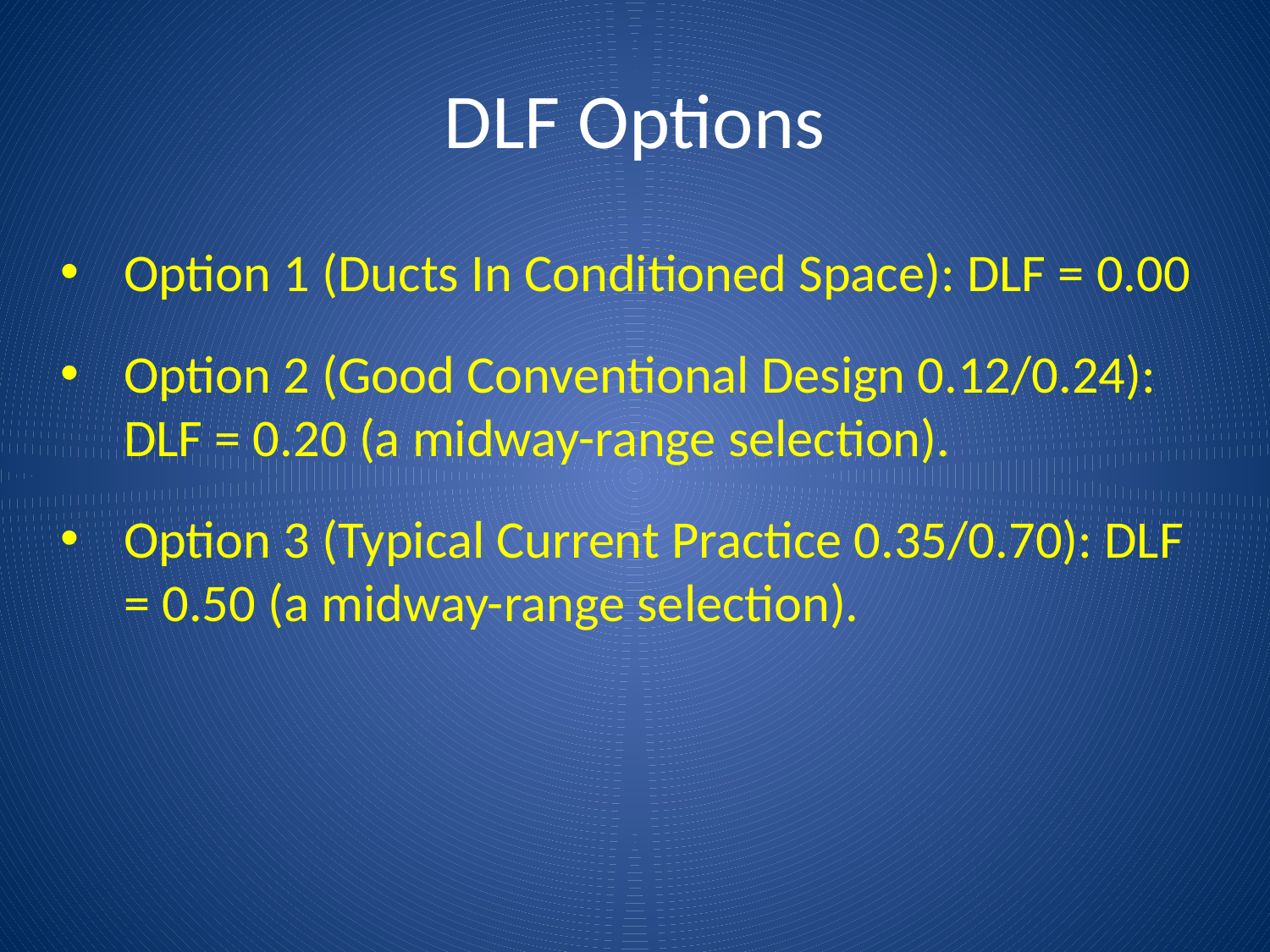

# DLF Options
Option 1 (Ducts In Conditioned Space): DLF = 0.00

Option 2 (Good Conventional Design 0.12/0.24): DLF = 0.20 (a midway-range selection).

Option 3 (Typical Current Practice 0.35/0.70): DLF = 0.50 (a midway-range selection).